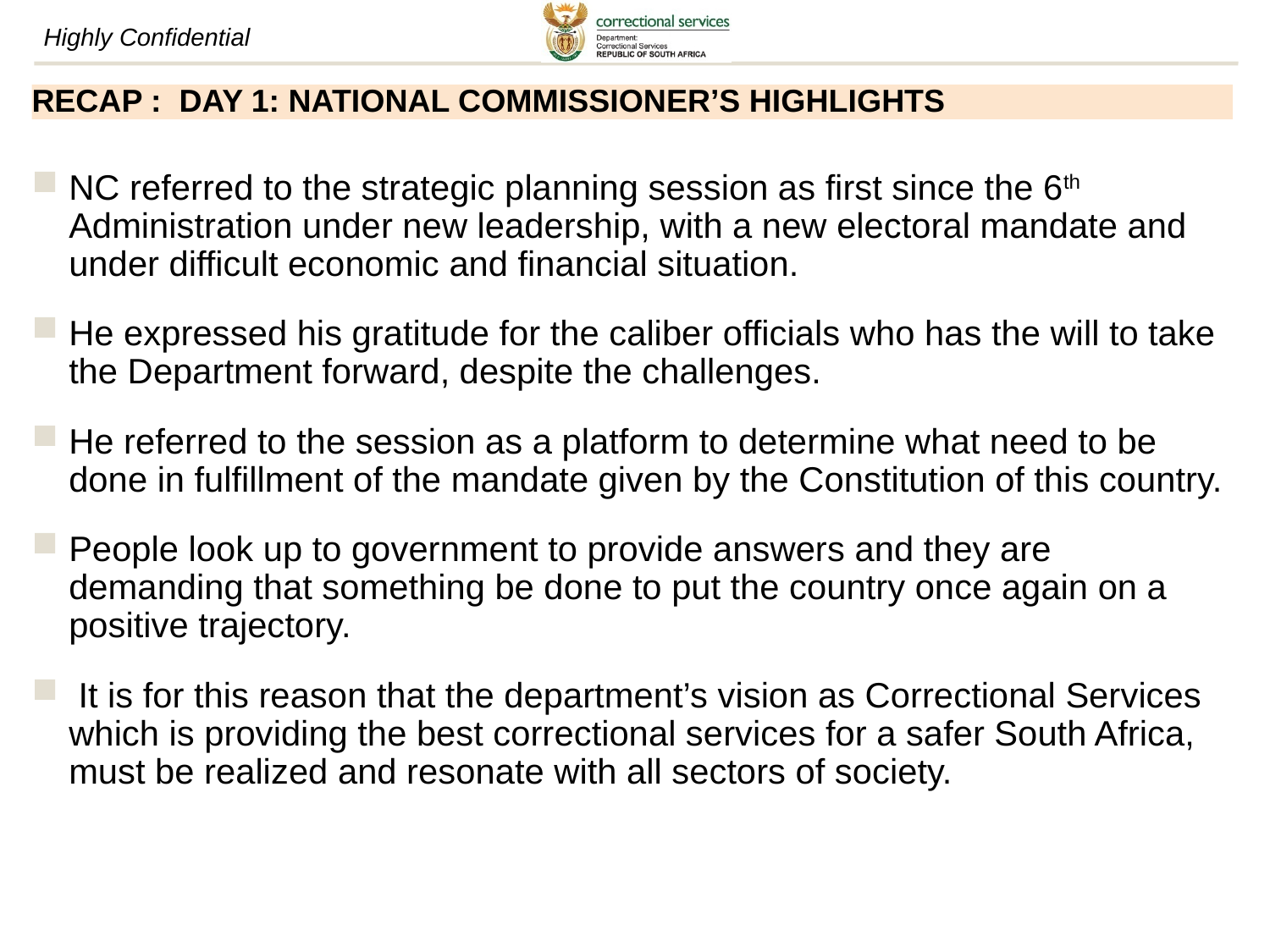

# RECAP :  DAY 1: NATIONAL COMMISSIONER’S HIGHLIGHTS
NC referred to the strategic planning session as first since the 6th Administration under new leadership, with a new electoral mandate and under difficult economic and financial situation.
He expressed his gratitude for the caliber officials who has the will to take the Department forward, despite the challenges.
He referred to the session as a platform to determine what need to be done in fulfillment of the mandate given by the Constitution of this country.
People look up to government to provide answers and they are demanding that something be done to put the country once again on a positive trajectory.
 It is for this reason that the department’s vision as Correctional Services which is providing the best correctional services for a safer South Africa, must be realized and resonate with all sectors of society.